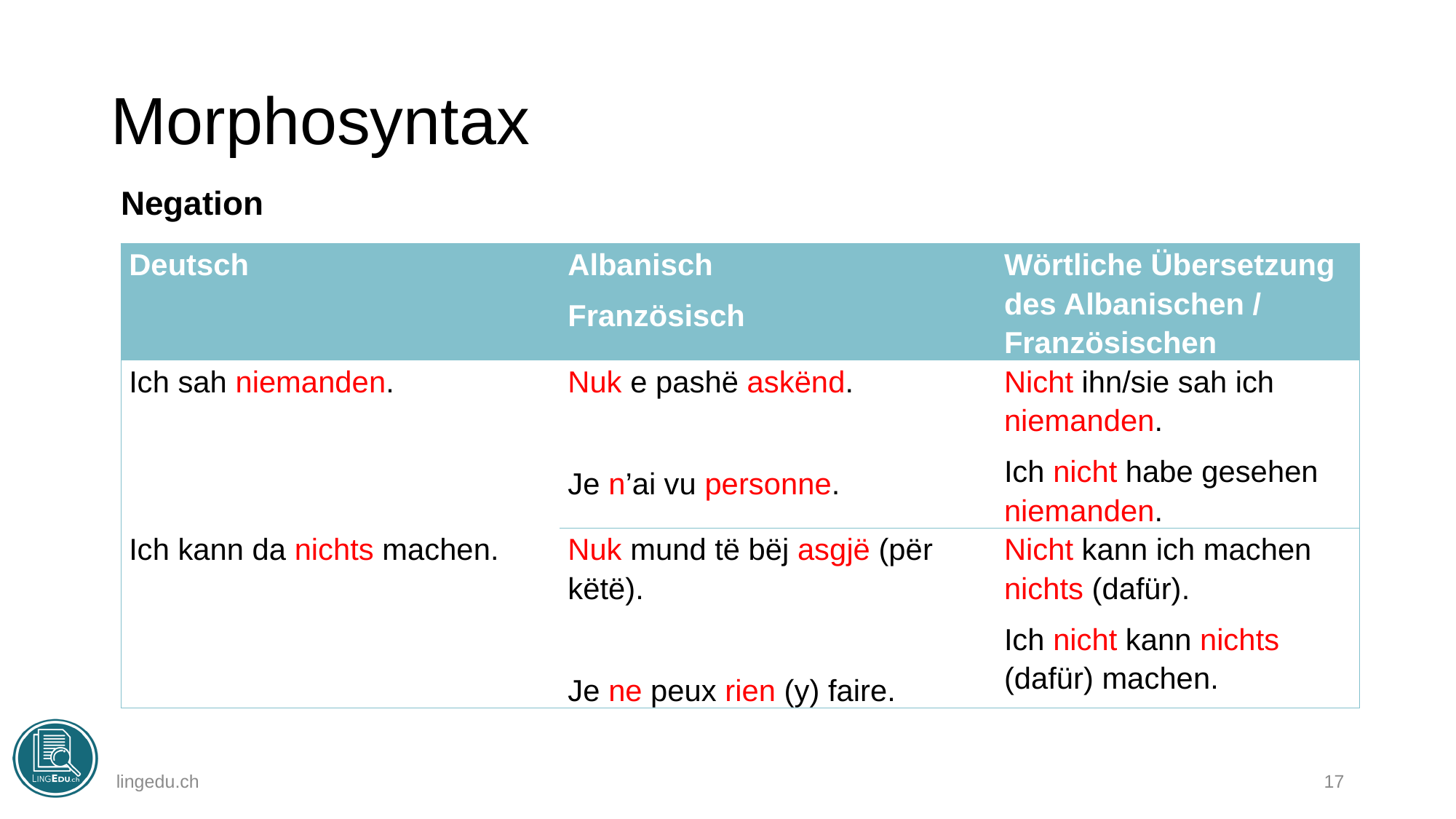

# Morphosyntax
Negation
| Deutsch | Albanisch Französisch | Wörtliche Übersetzung des Albanischen / Französischen |
| --- | --- | --- |
| Ich sah niemanden. | Nuk e pashë askënd.   Je n’ai vu personne. | Nicht ihn/sie sah ich niemanden. Ich nicht habe gesehen niemanden. |
| Ich kann da nichts machen. | Nuk mund të bëj asgjë (për këtë).   Je ne peux rien (y) faire. | Nicht kann ich machen nichts (dafür). Ich nicht kann nichts (dafür) machen. |
lingedu.ch
17